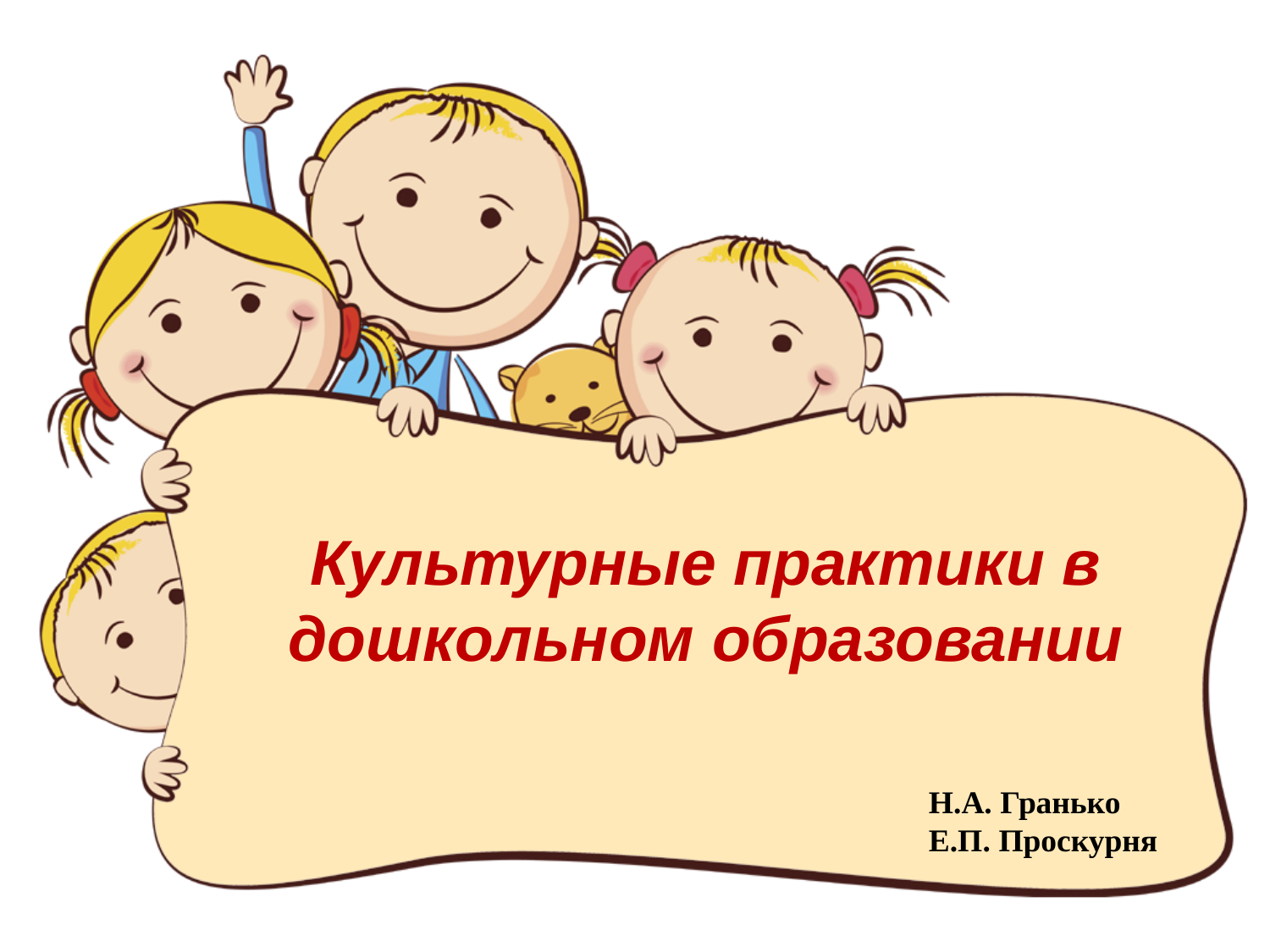

# Культурные практики в дошкольном образовании
Н.А. Гранько
Е.П. Проскурня